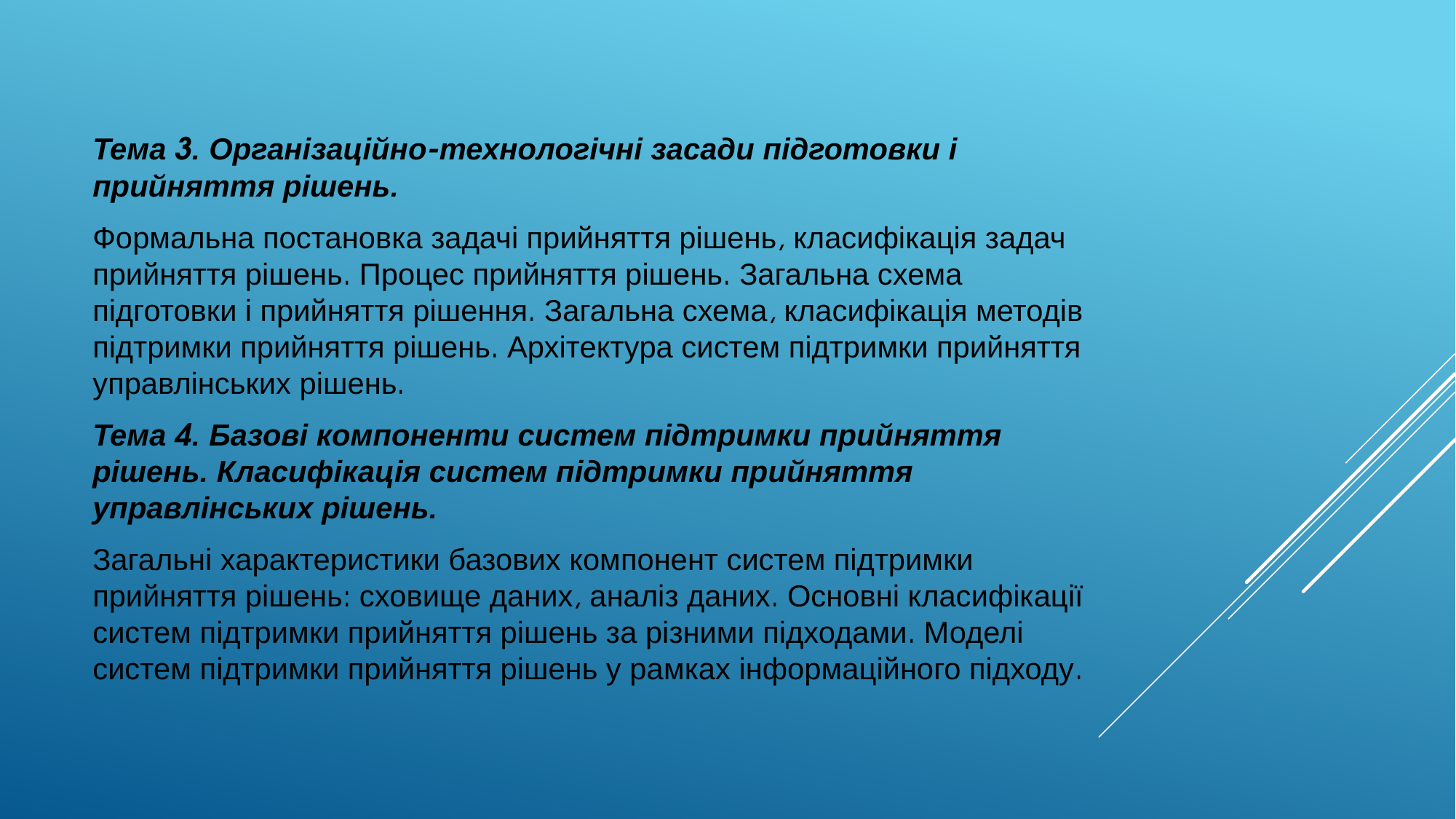

Тема 3. Організаційно-технологічні засади підготовки і прийняття рішень.
Формальна постановка задачі прийняття рішень, класифікація задач прийняття рішень. Процес прийняття рішень. Загальна схема підготовки і прийняття рішення. Загальна схема, класифікація методів підтримки прийняття рішень. Архітектура систем підтримки прийняття управлінських рішень.
Тема 4. Базові компоненти систем підтримки прийняття рішень. Класифікація систем підтримки прийняття управлінських рішень.
Загальні характеристики базових компонент систем підтримки прийняття рішень: сховище даних, аналіз даних. Основні класифікації систем підтримки прийняття рішень за різними підходами. Моделі систем підтримки прийняття рішень у рамках інформаційного підходу.